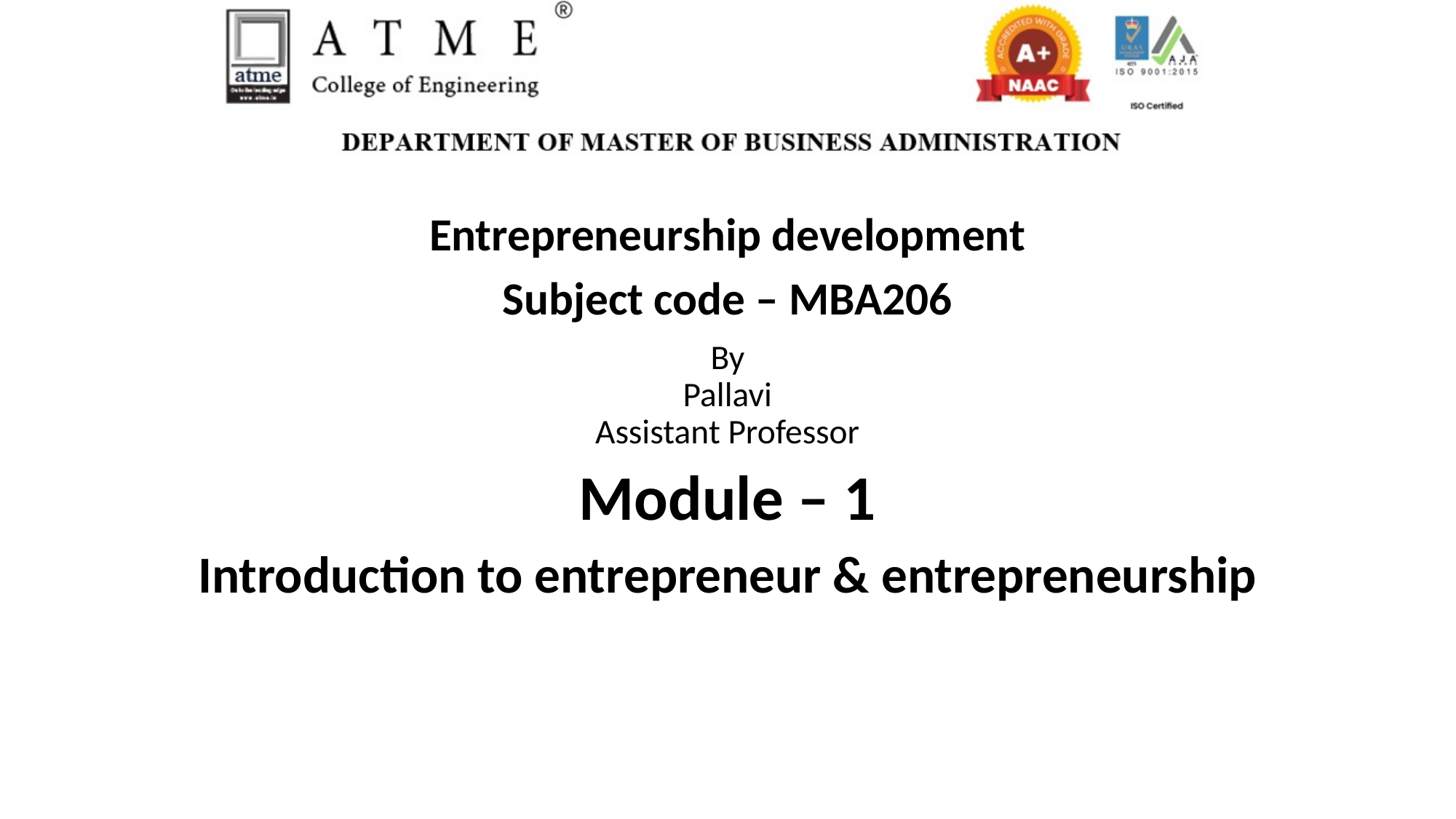

Entrepreneurship development
Subject code – MBA206
By
Pallavi
Assistant Professor
Module – 1
Introduction to entrepreneur & entrepreneurship